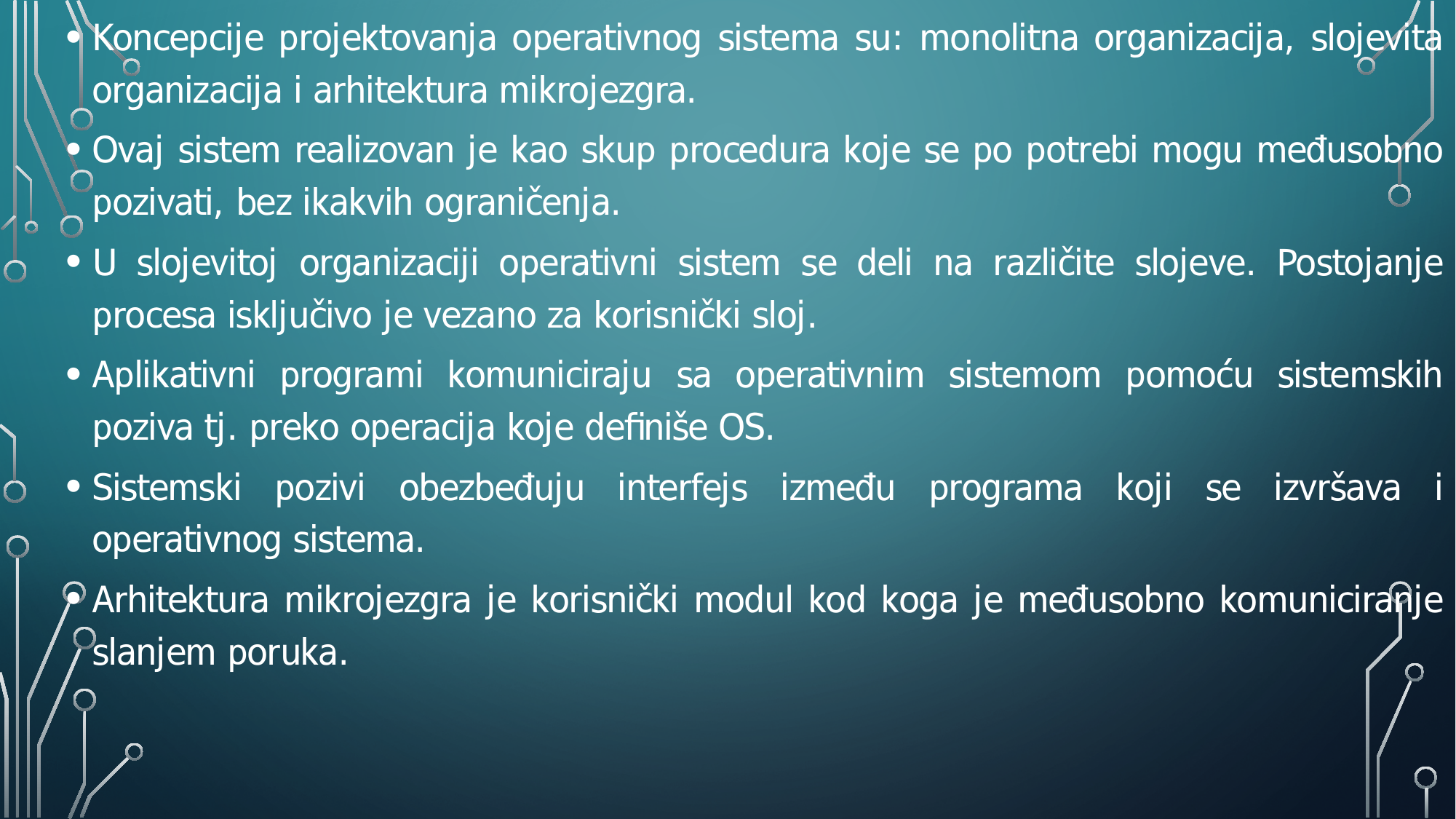

Koncepcije projektovanja operativnog sistema su: monolitna organizacija, slojevita organizacija i arhitektura mikrojezgra.
Ovaj sistem realizovan je kao skup procedura koje se po potrebi mogu međusobno pozivati, bez ikakvih ograničenja.
U slojevitoj organizaciji operativni sistem se deli na različite slojeve. Postojanje procesa isključivo je vezano za korisnički sloj.
Aplikativni programi komuniciraju sa operativnim sistemom pomoću sistemskih poziva tj. preko operacija koje definiše OS.
Sistemski pozivi obezbeđuju interfejs između programa koji se izvršava i operativnog sistema.
Arhitektura mikrojezgra je korisnički modul kod koga je međusobno komuniciranje slanjem poruka.